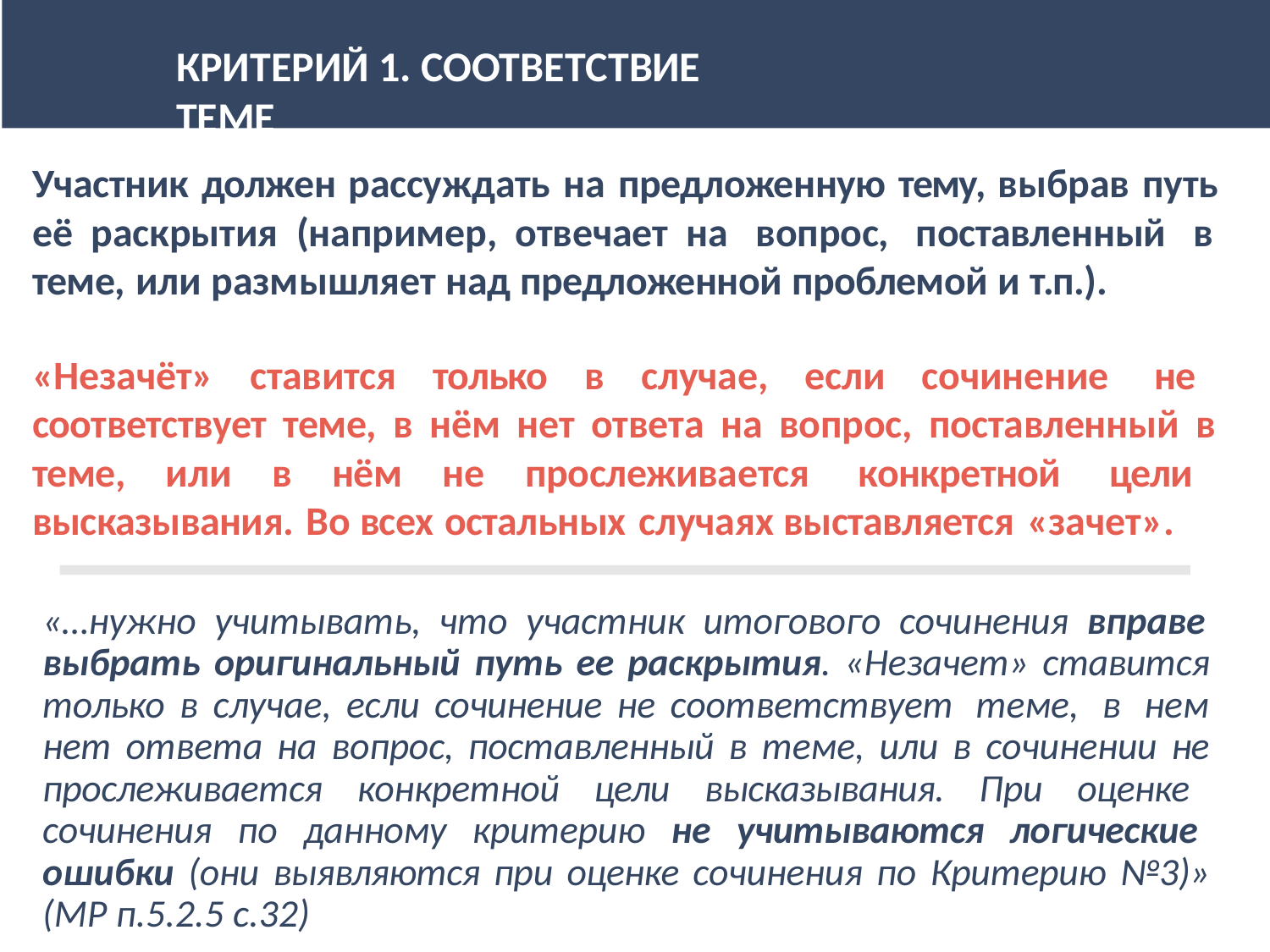

# КРИТЕРИЙ 1. СООТВЕТСТВИЕ ТЕМЕ
Участник должен рассуждать на предложенную тему, выбрав путь  её раскрытия (например, отвечает на вопрос, поставленный в  теме, или размышляет над предложенной проблемой и т.п.).

«Незачёт» ставится только в случае, если сочинение не  соответствует теме, в нём нет ответа на вопрос, поставленный в  теме, или в нём не прослеживается конкретной цели  высказывания. Во всех остальных случаях выставляется «зачет».

«…нужно учитывать, что участник итогового сочинения вправе  выбрать оригинальный путь ее раскрытия. «Незачет» ставится  только в случае, если сочинение не соответствует теме, в нем  нет ответа на вопрос, поставленный в теме, или в сочинении не  прослеживается конкретной цели высказывания. При оценке  сочинения по данному критерию не учитываются логические  ошибки (они выявляются при оценке сочинения по Критерию №3)»  (МР п.5.2.5 с.32)